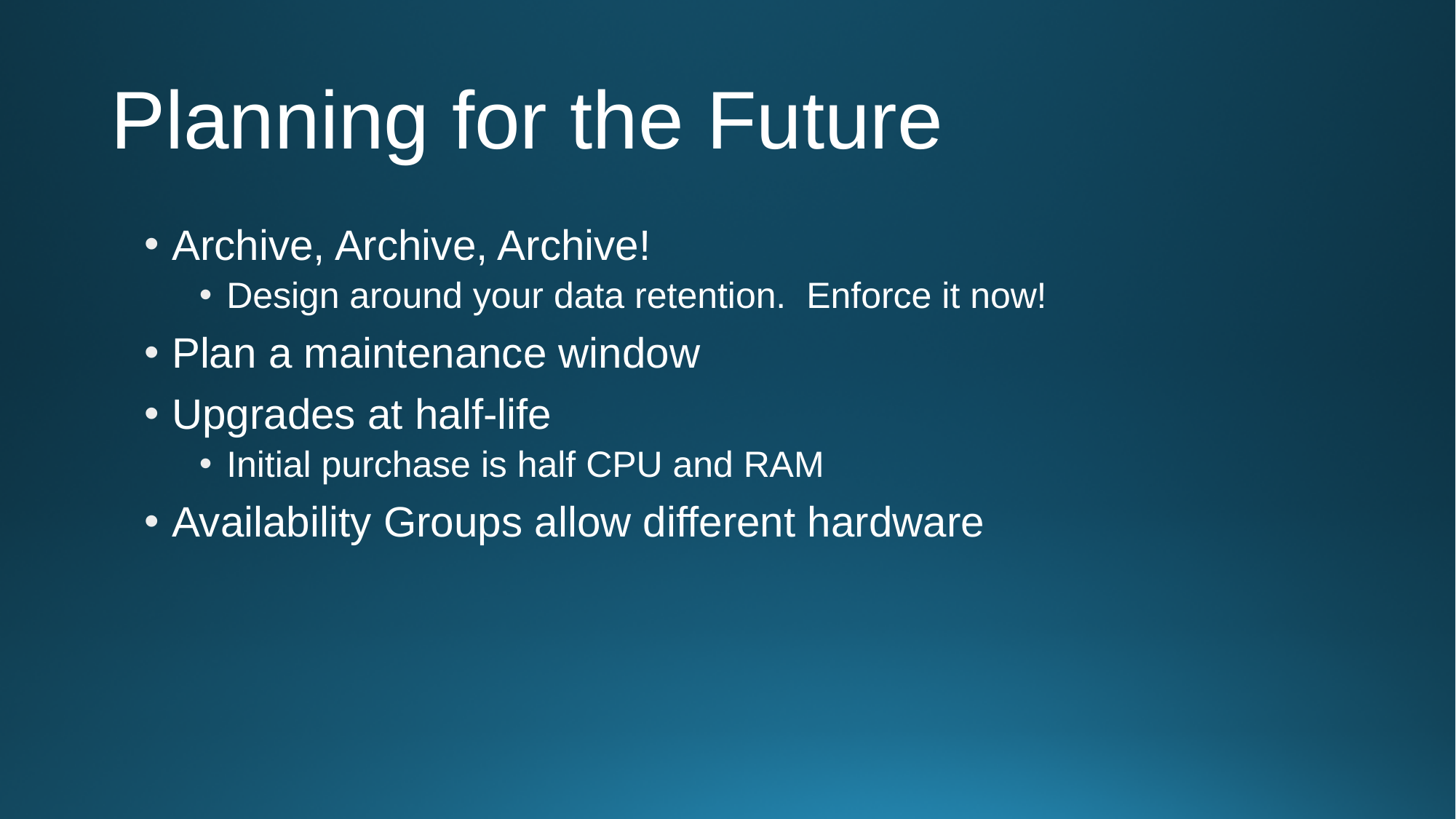

# Planning for the Future
Archive, Archive, Archive!
Design around your data retention.  Enforce it now!
Plan a maintenance window
Upgrades at half-life
Initial purchase is half CPU and RAM
Availability Groups allow different hardware